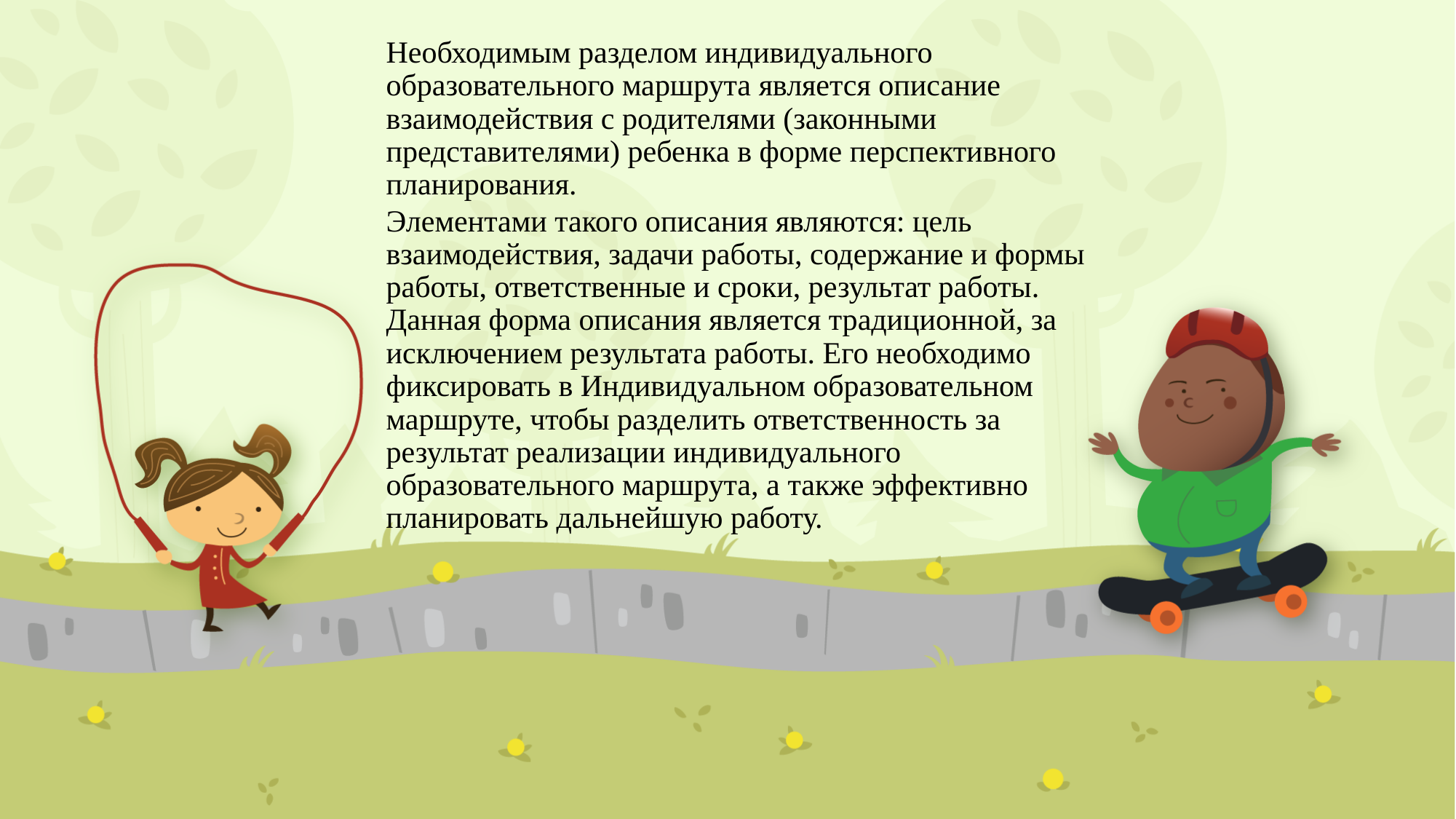

Необходимым разделом индивидуального образовательного маршрута является описание взаимодействия с родителями (законными представителями) ребенка в форме перспективного планирования.
Элементами такого описания являются: цель взаимодействия, задачи работы, содержание и формы работы, ответственные и сроки, результат работы. Данная форма описания является традиционной, за исключением результата работы. Его необходимо фиксировать в Индивидуальном образовательном маршруте, чтобы разделить ответственность за результат реализации индивидуального образовательного маршрута, а также эффективно планировать дальнейшую работу.